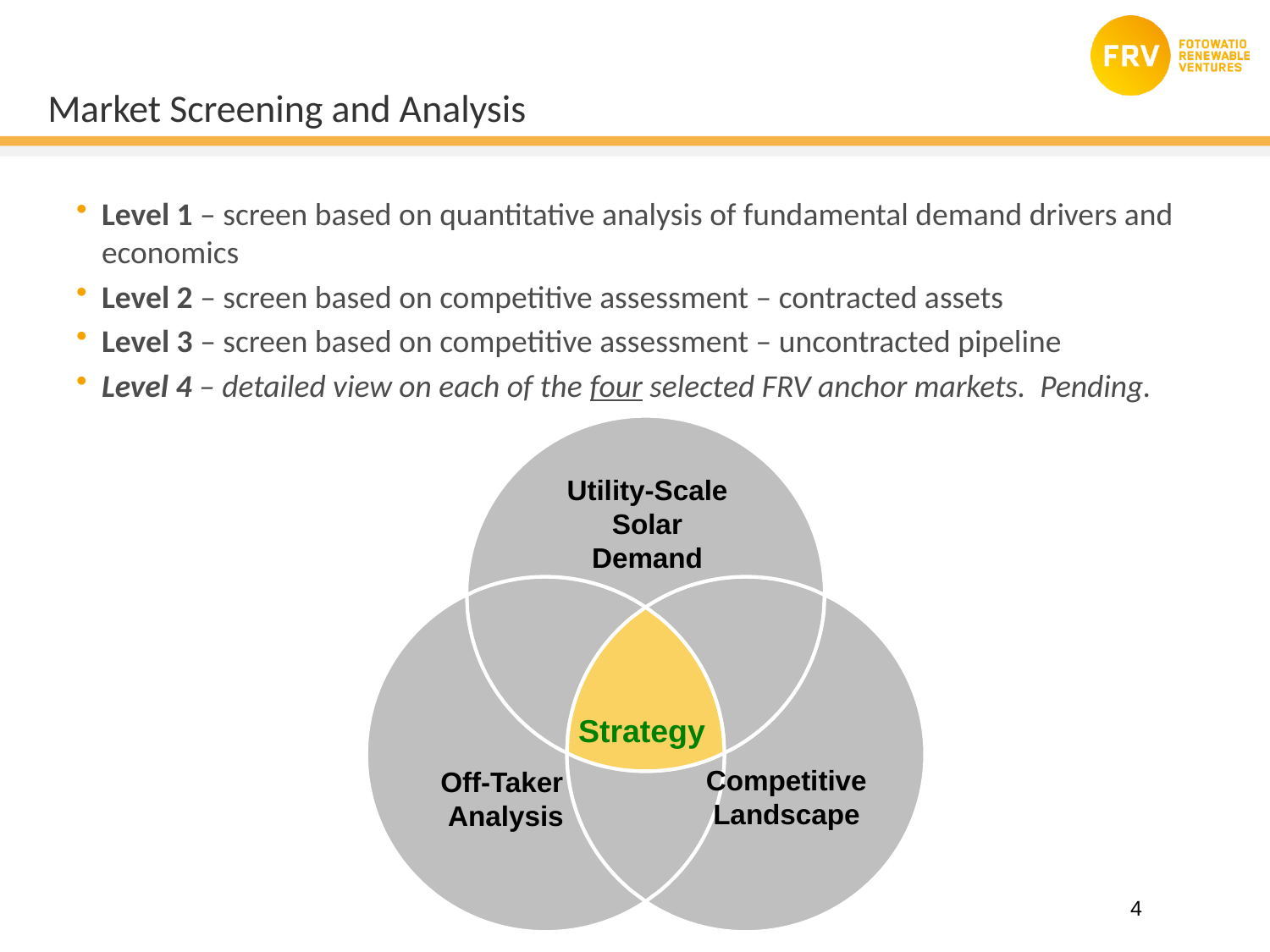

# Market Screening and Analysis
Level 1 – screen based on quantitative analysis of fundamental demand drivers and economics
Level 2 – screen based on competitive assessment – contracted assets
Level 3 – screen based on competitive assessment – uncontracted pipeline
Level 4 – detailed view on each of the four selected FRV anchor markets.  Pending.

Utility-Scale Solar Demand

Competitive Landscape
Off-Taker
Analysis
Strategy
4